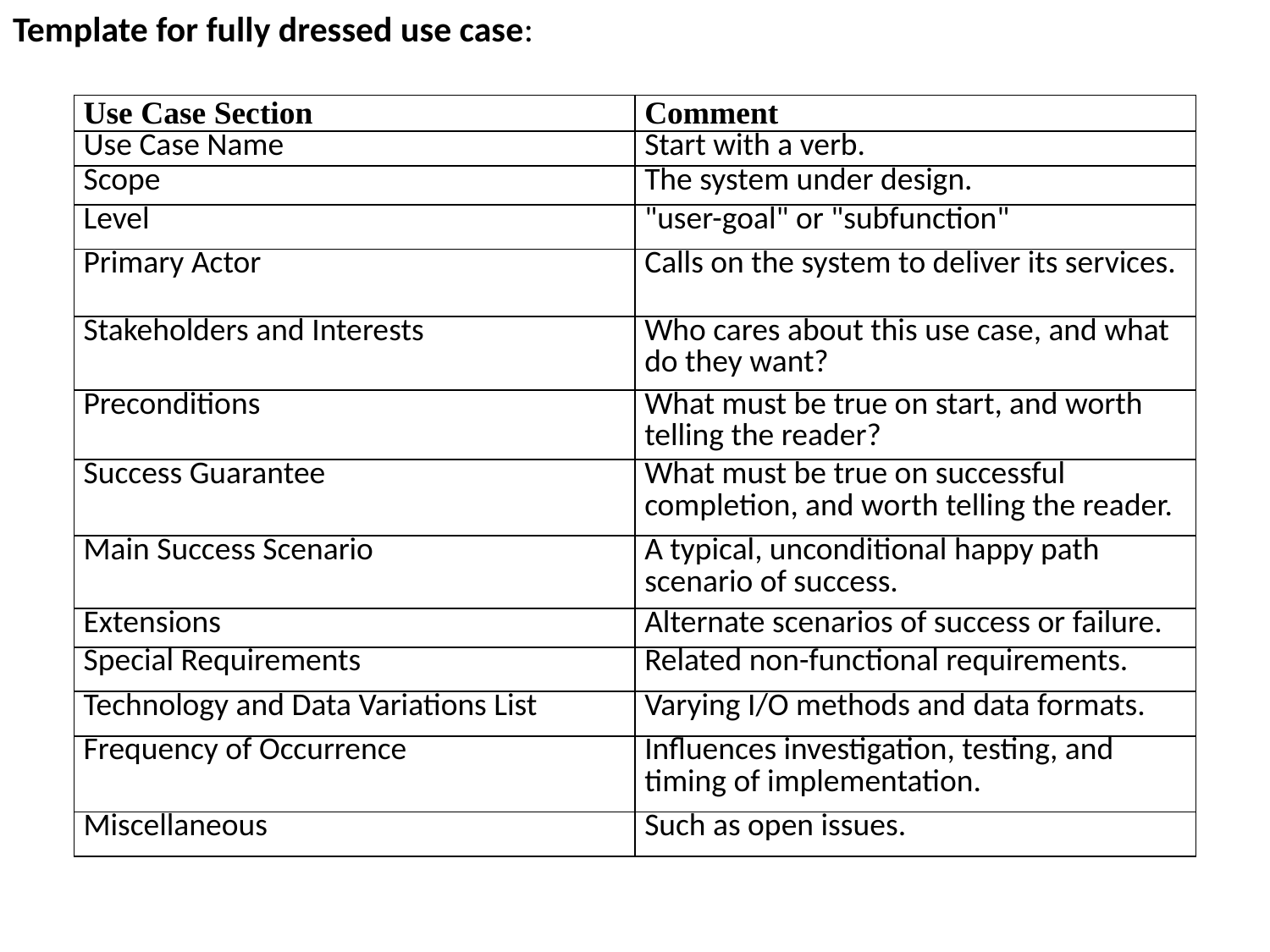

Template for fully dressed use case:

| Use Case Section | Comment |
| --- | --- |
| Use Case Name | Start with a verb. |
| Scope | The system under design. |
| Level | "user-goal" or "subfunction" |
| Primary Actor | Calls on the system to deliver its services. |
| Stakeholders and Interests | Who cares about this use case, and what do they want? |
| Preconditions | What must be true on start, and worth telling the reader? |
| Success Guarantee | What must be true on successful completion, and worth telling the reader. |
| Main Success Scenario | A typical, unconditional happy path scenario of success. |
| Extensions | Alternate scenarios of success or failure. |
| Special Requirements | Related non-functional requirements. |
| Technology and Data Variations List | Varying I/O methods and data formats. |
| Frequency of Occurrence | Influences investigation, testing, and timing of implementation. |
| Miscellaneous | Such as open issues. |